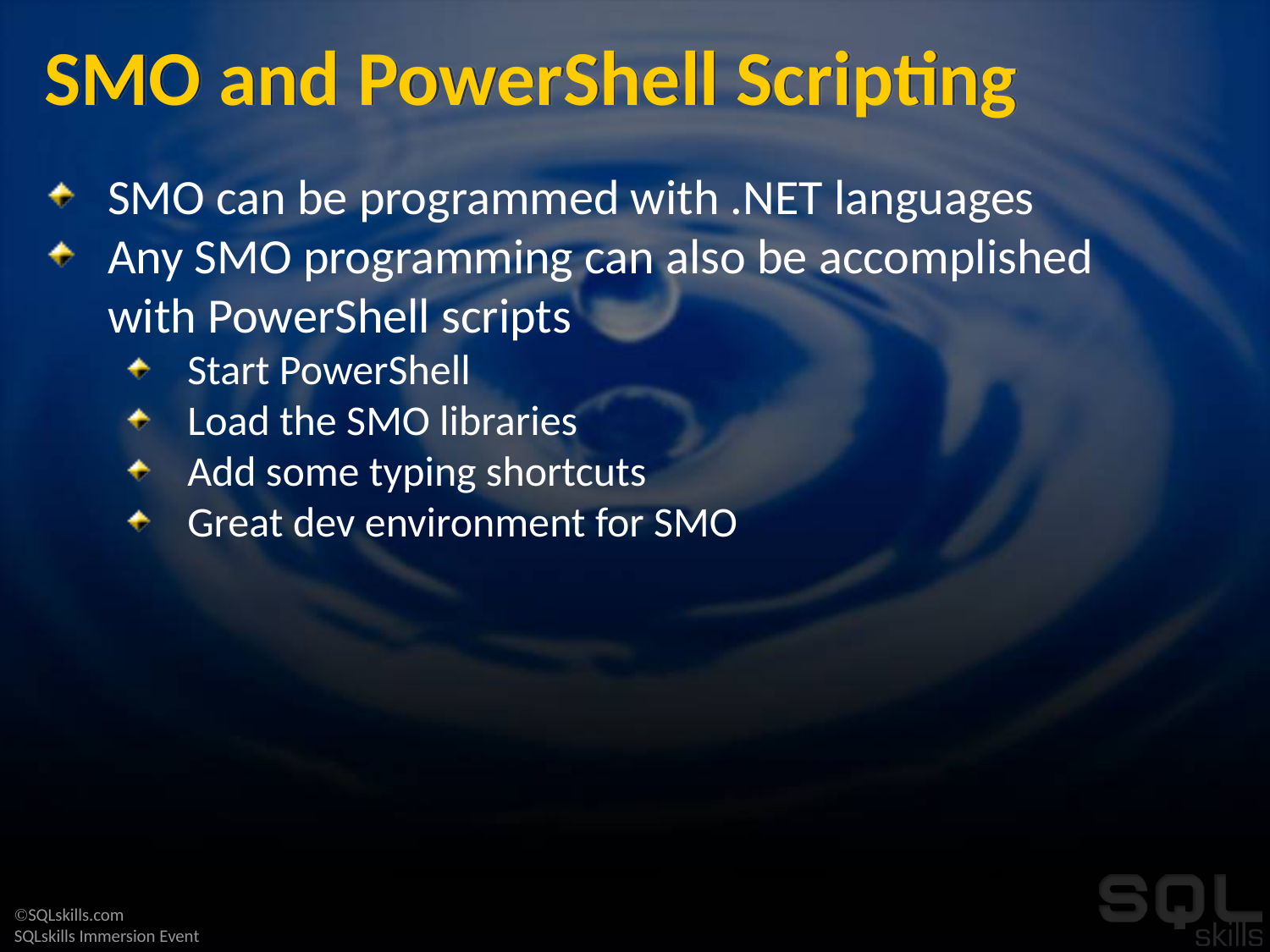

# SMO and PowerShell Scripting
SMO can be programmed with .NET languages
Any SMO programming can also be accomplished with PowerShell scripts
Start PowerShell
Load the SMO libraries
Add some typing shortcuts
Great dev environment for SMO